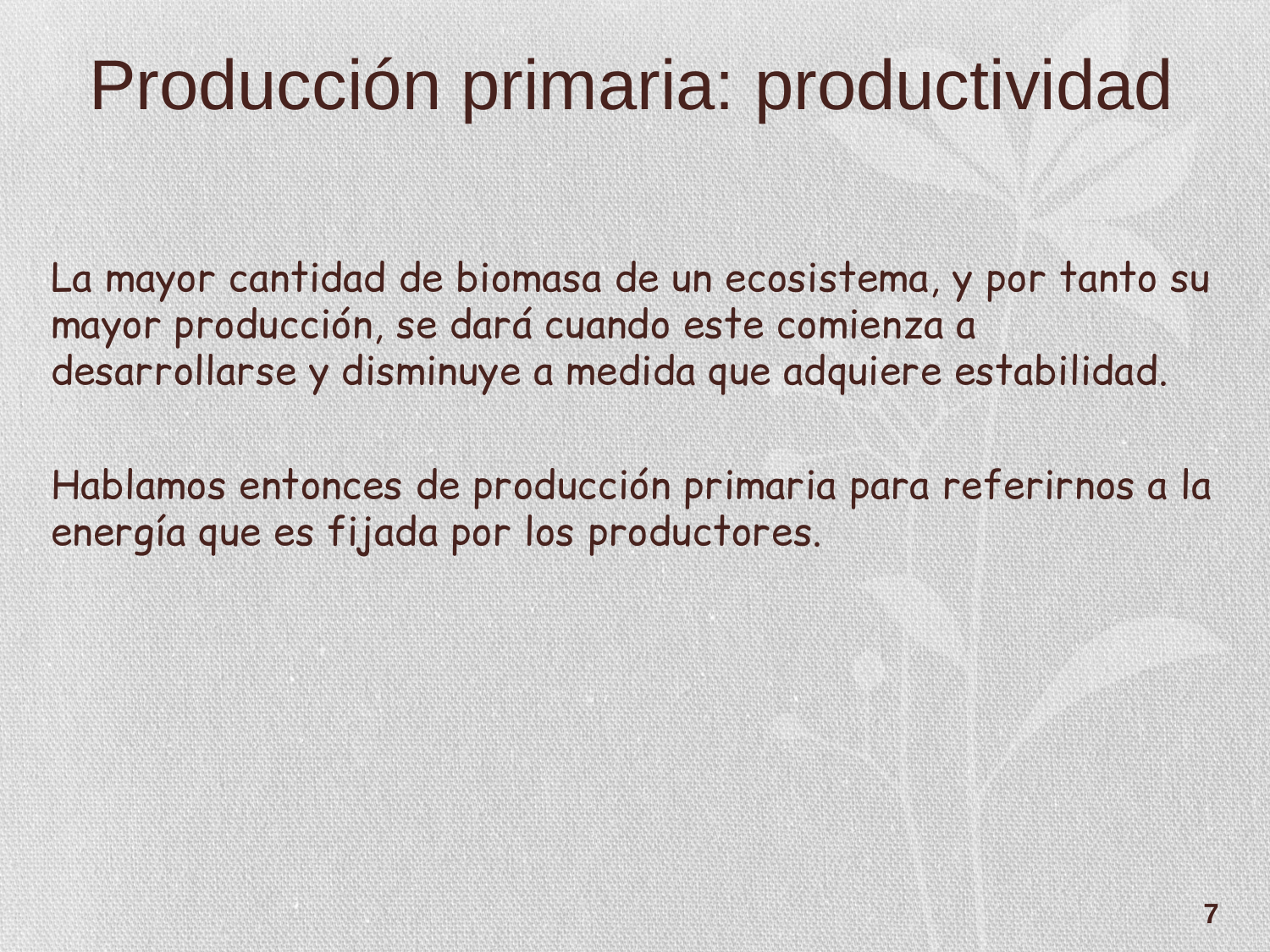

# Producción primaria: productividad

La mayor cantidad de biomasa de un ecosistema, y por tanto su mayor producción, se dará cuando este comienza a desarrollarse y disminuye a medida que adquiere estabilidad.

Hablamos entonces de producción primaria para referirnos a la energía que es fijada por los productores.
7